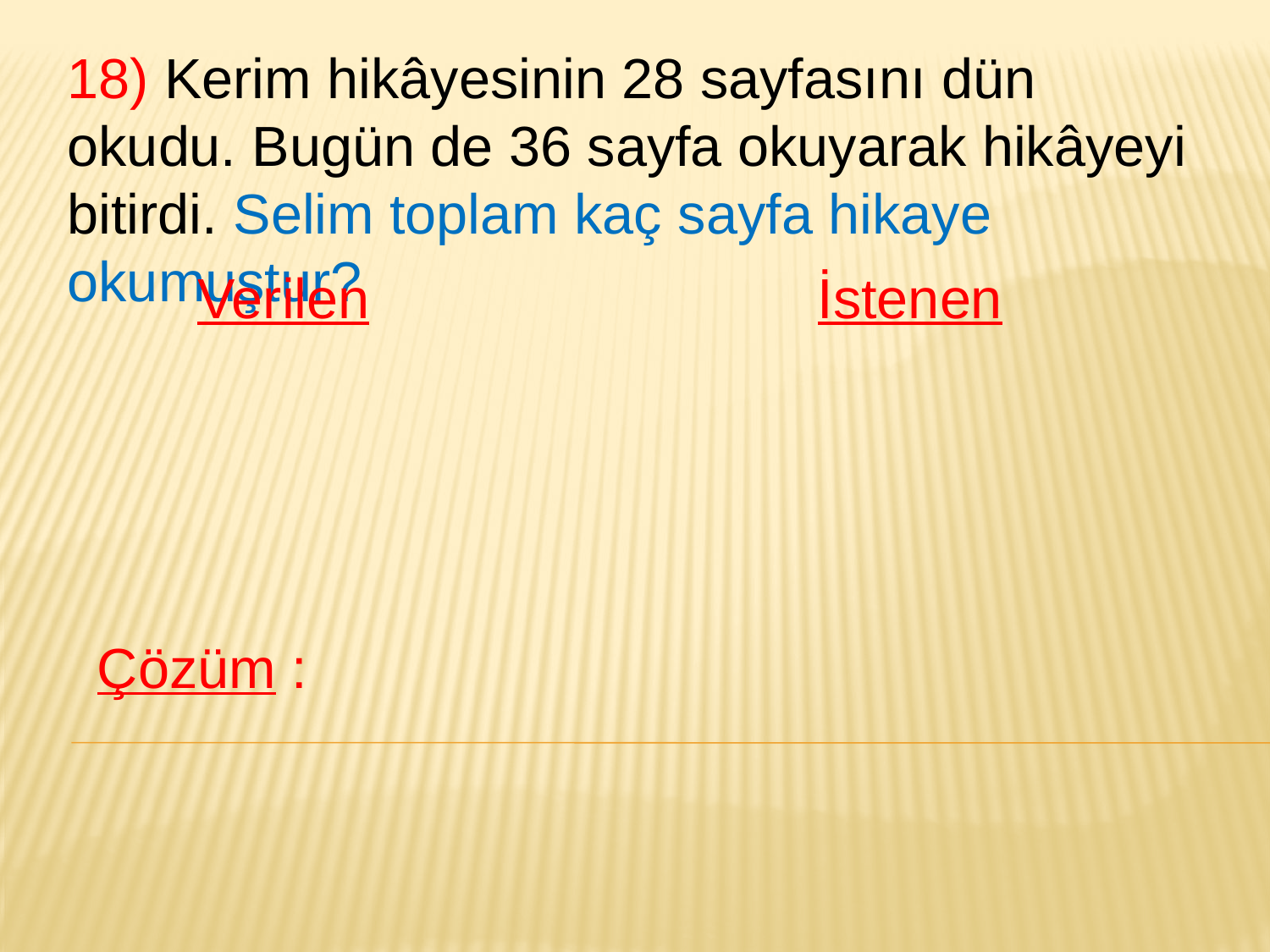

18) Kerim hikâyesinin 28 sayfasını dün okudu. Bugün de 36 sayfa okuyarak hikâyeyi bitirdi. Selim toplam kaç sayfa hikaye okumuştur?

Verilen
İstenen
Çözüm :